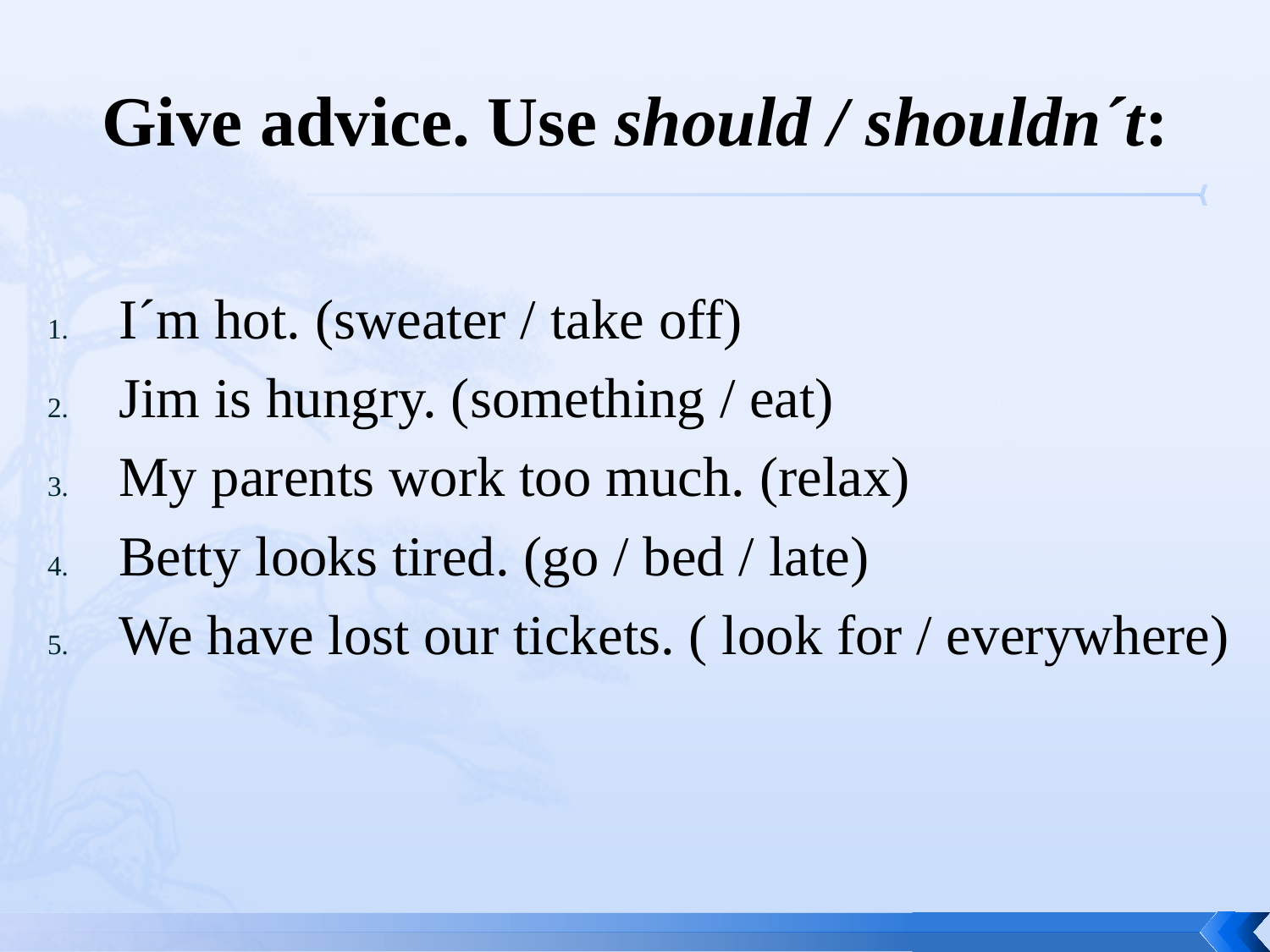

# Give advice. Use should / shouldn´t:
I´m hot. (sweater / take off)
Jim is hungry. (something / eat)
My parents work too much. (relax)
Betty looks tired. (go / bed / late)
We have lost our tickets. ( look for / everywhere)